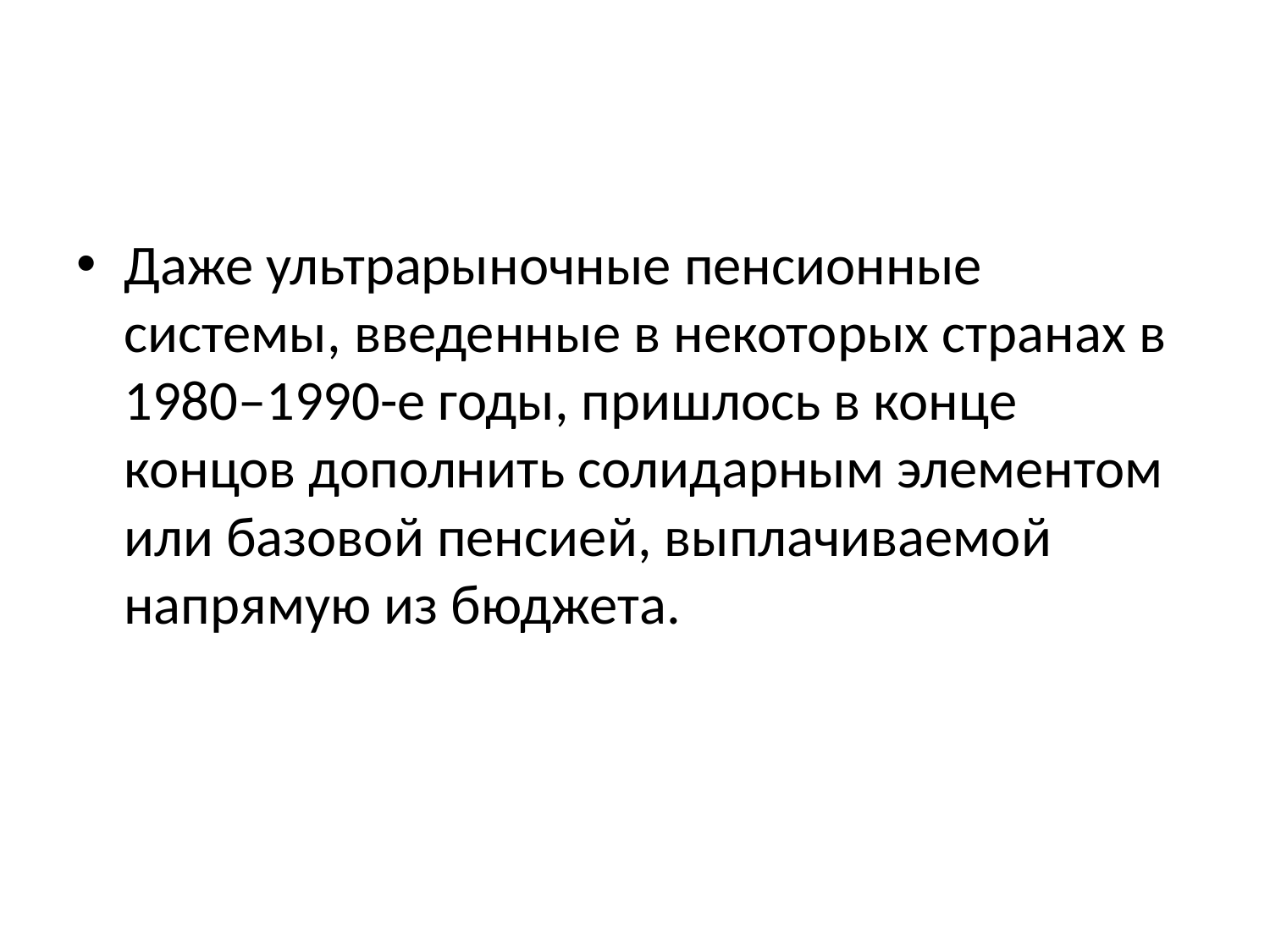

#
Даже ультрарыночные пенсионные системы, введенные в некоторых странах в 1980–1990-е годы, пришлось в конце концов дополнить солидарным элементом или базовой пенсией, выплачиваемой напрямую из бюджета.